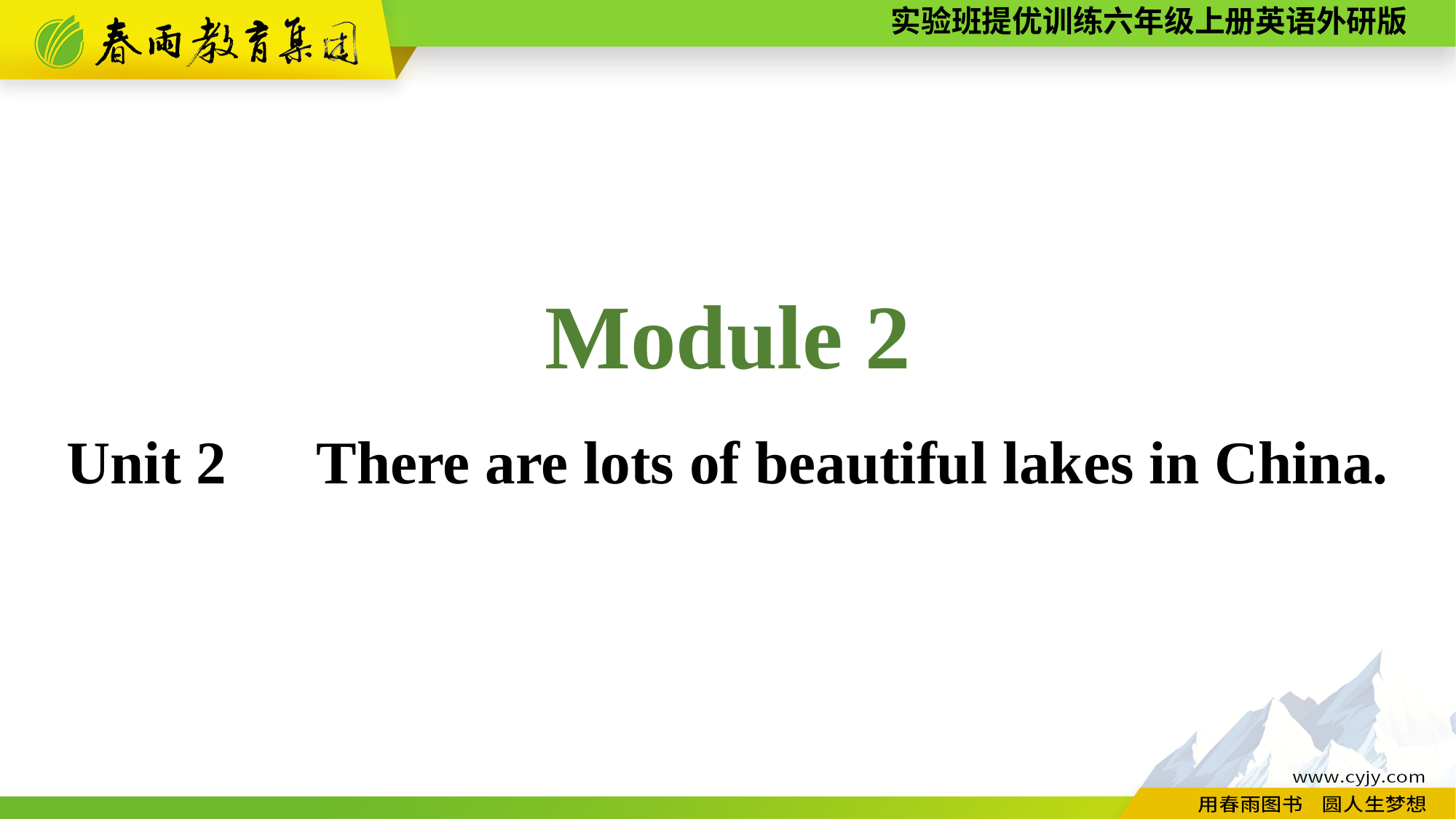

Module 2
Unit 2　There are lots of beautiful lakes in China.